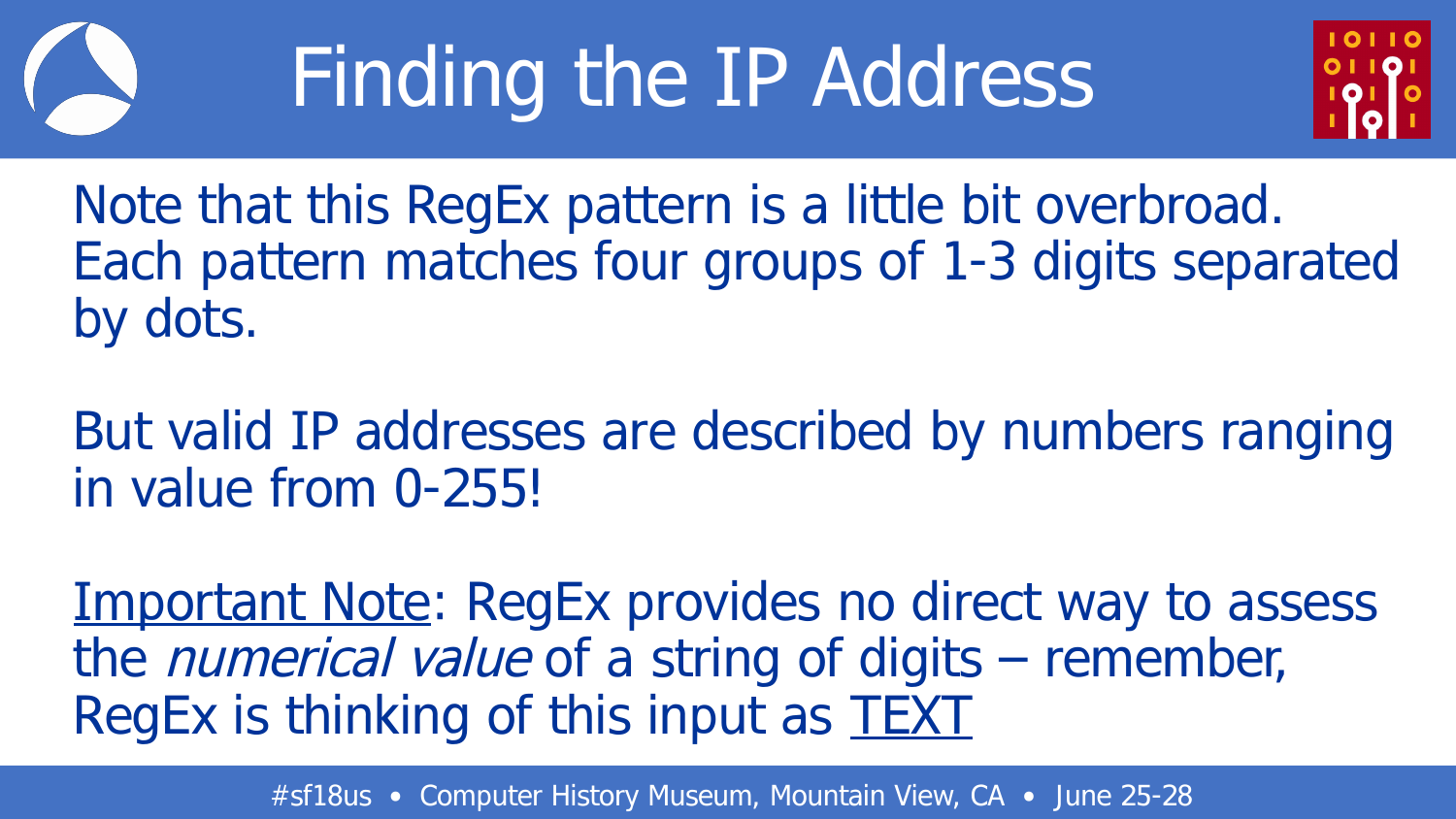

# Finding the IP Address
Note that this RegEx pattern is a little bit overbroad.  Each pattern matches four groups of 1-3 digits separated by dots.

But valid IP addresses are described by numbers ranging in value from 0-255!

Important Note: RegEx provides no direct way to assess the numerical value of a string of digits – remember, RegEx is thinking of this input as TEXT